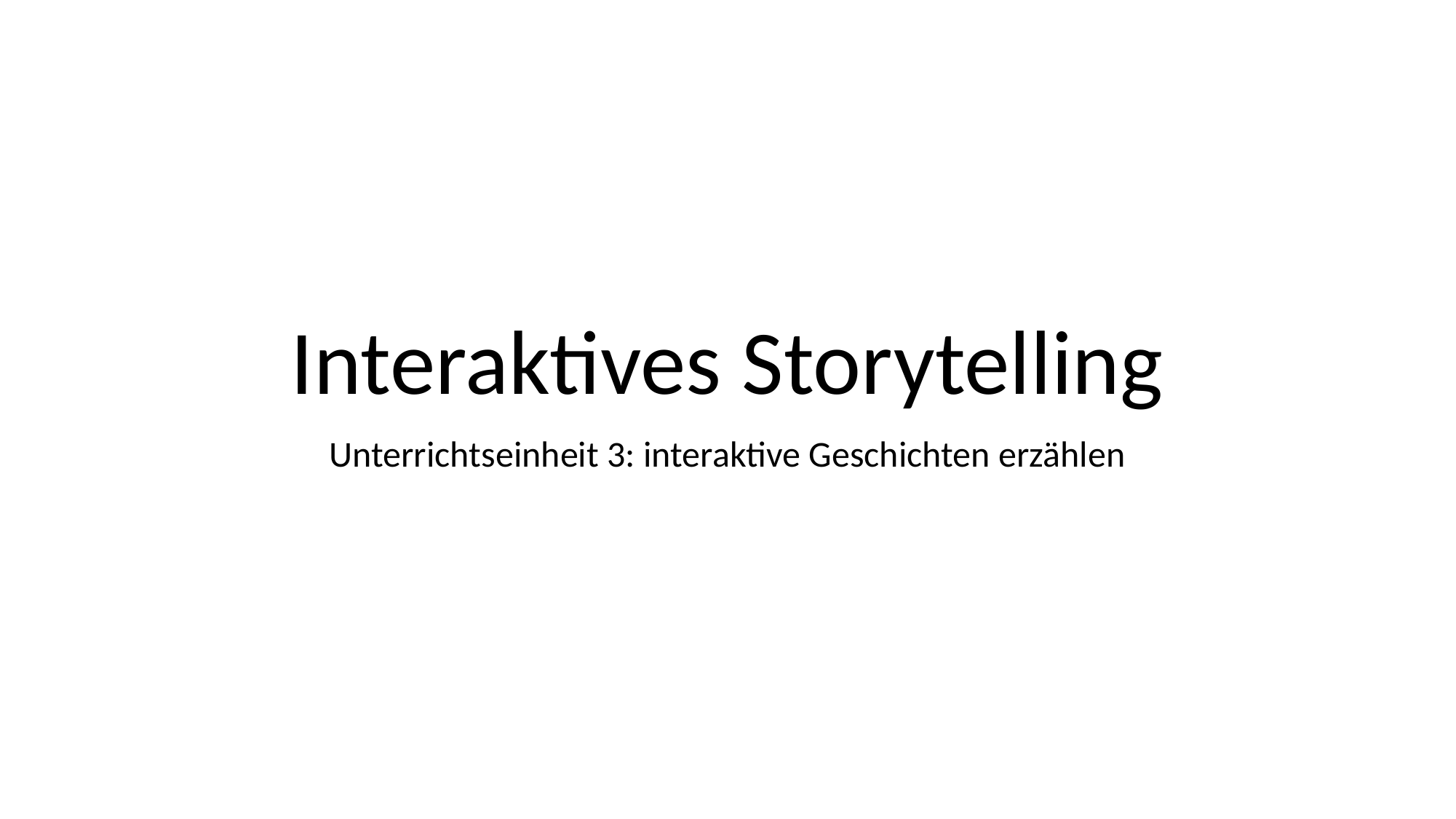

# Interaktives Storytelling
Unterrichtseinheit 3: interaktive Geschichten erzählen